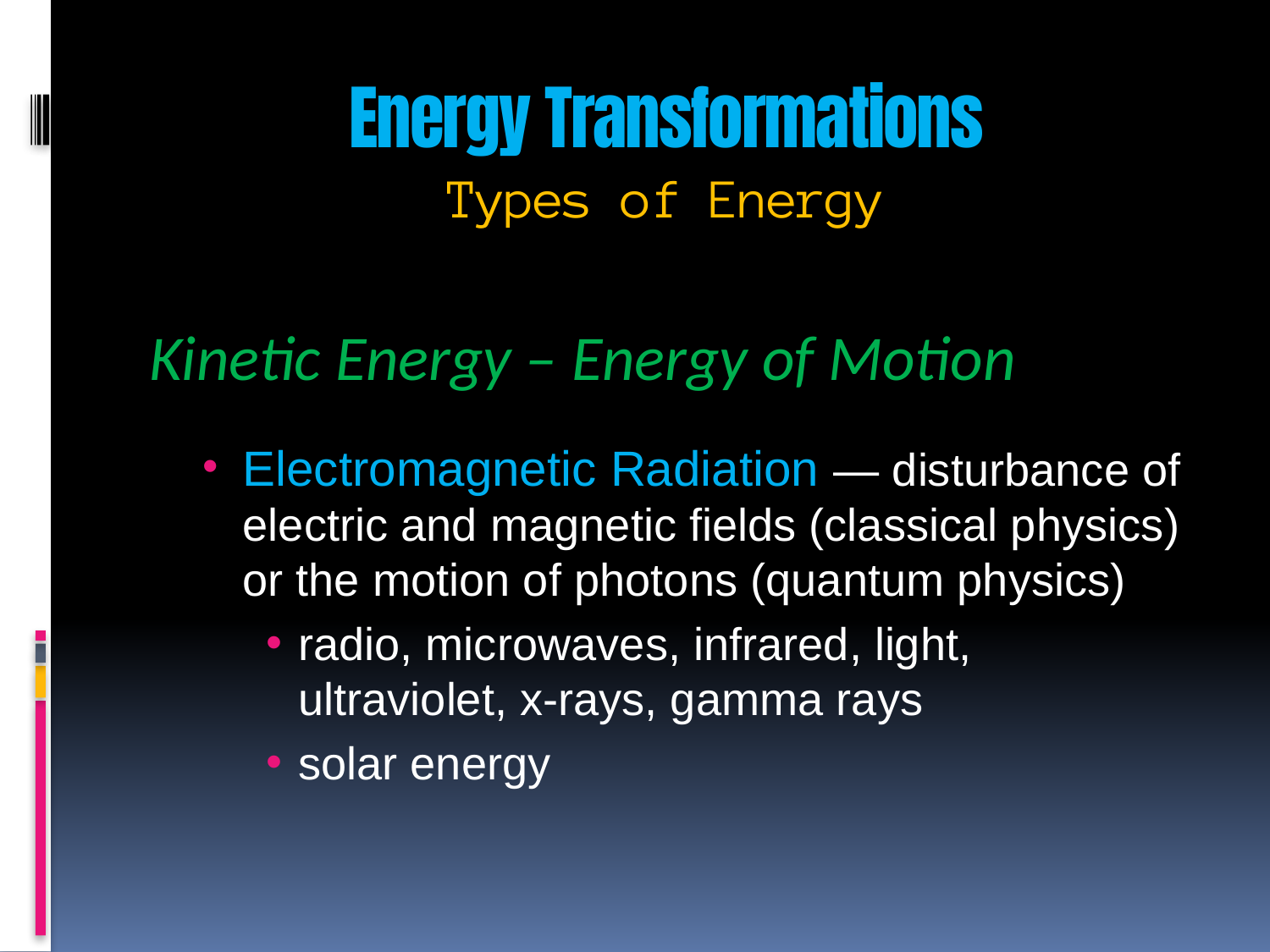

# Energy Transformations Types of Energy

Kinetic Energy – Energy of Motion

Electromagnetic Radiation — disturbance of electric and magnetic fields (classical physics) or the motion of photons (quantum physics)
radio, microwaves, infrared, light, ultraviolet, x‑rays, gamma rays
solar energy